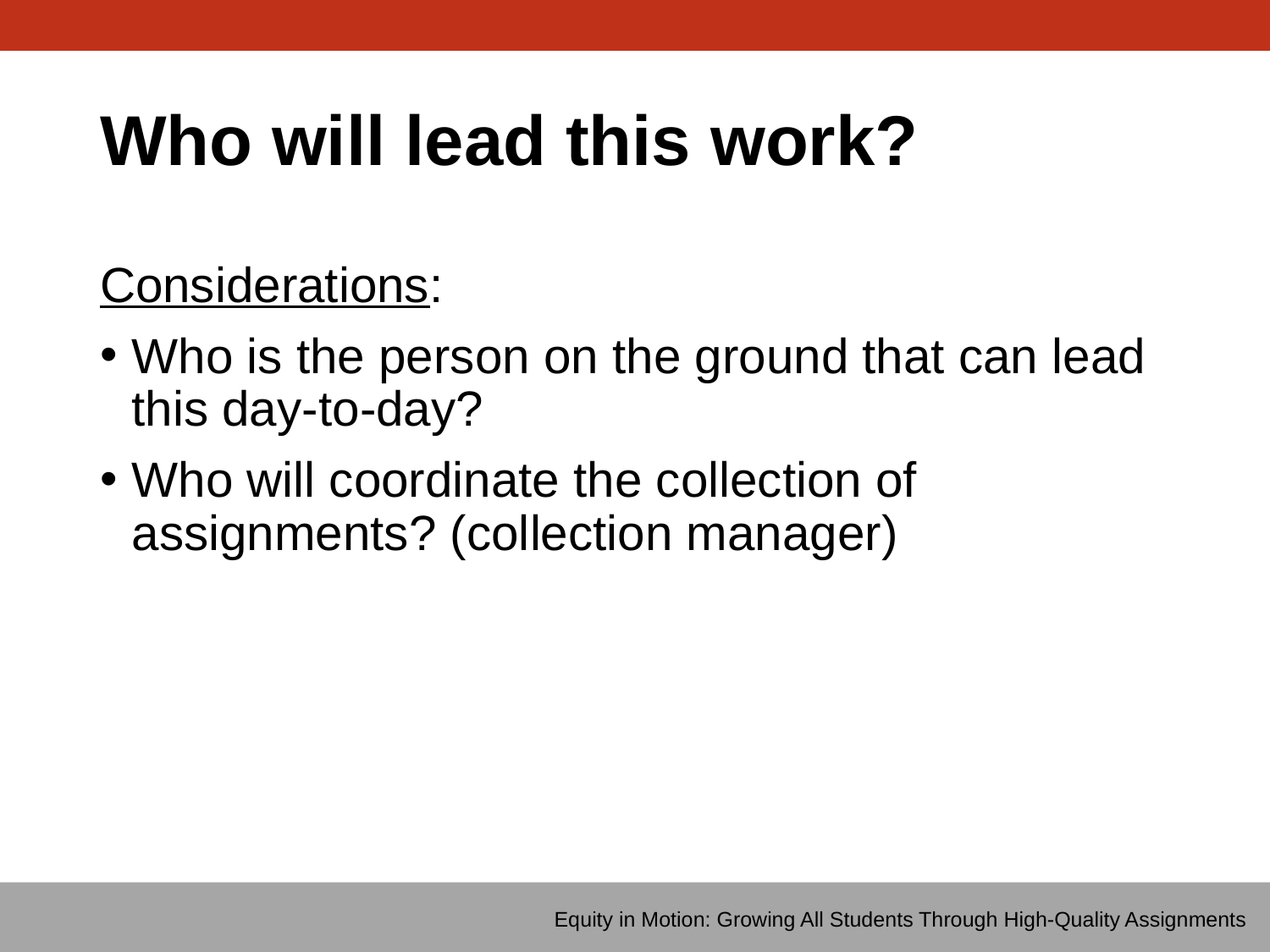

# Who will lead this work?
Considerations:
Who is the person on the ground that can lead this day-to-day?
Who will coordinate the collection of assignments? (collection manager)